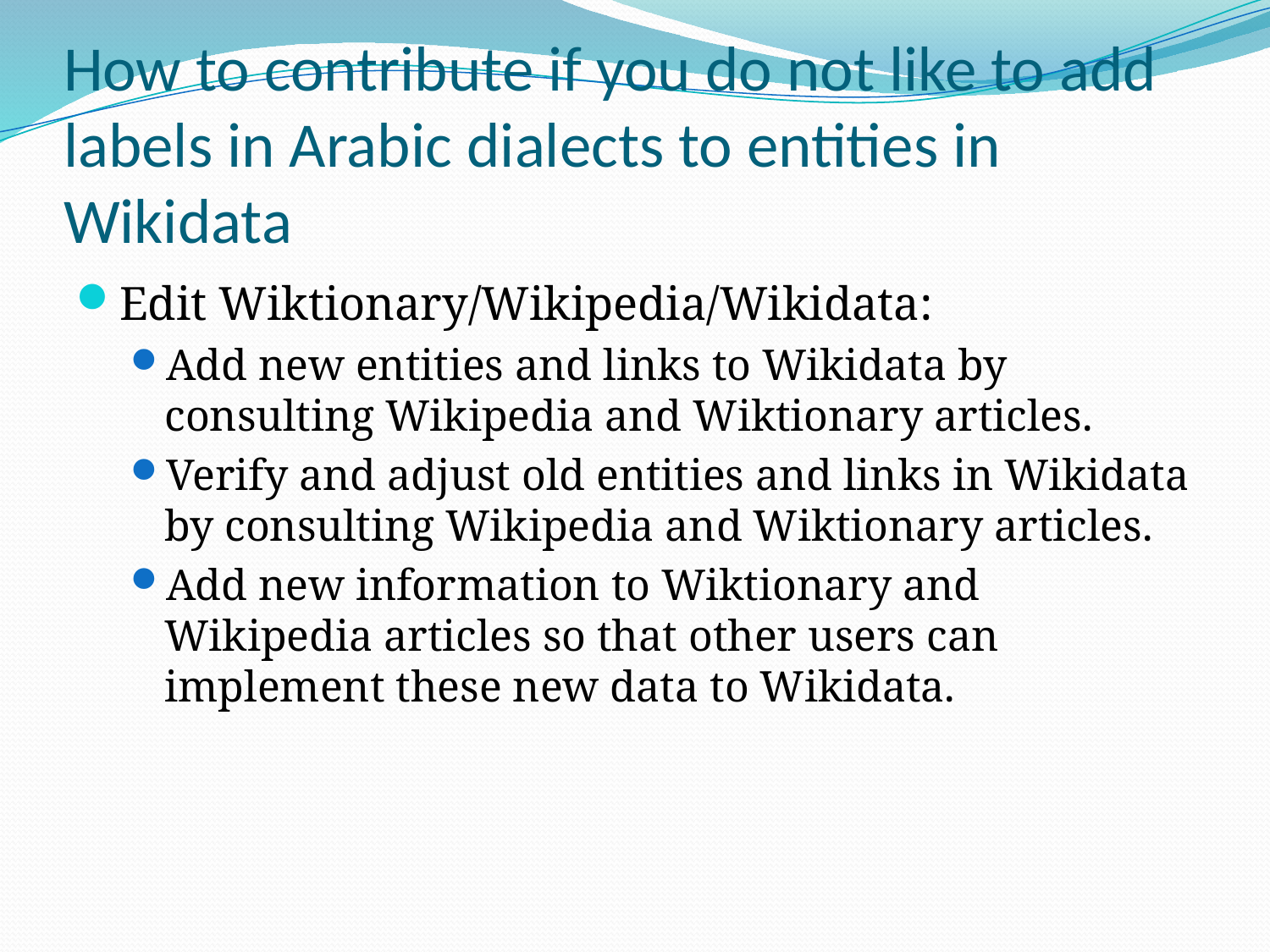

# How to contribute if you do not like to add labels in Arabic dialects to entities in Wikidata
Edit Wiktionary/Wikipedia/Wikidata:
Add new entities and links to Wikidata by consulting Wikipedia and Wiktionary articles.
Verify and adjust old entities and links in Wikidata by consulting Wikipedia and Wiktionary articles.
Add new information to Wiktionary and Wikipedia articles so that other users can implement these new data to Wikidata.